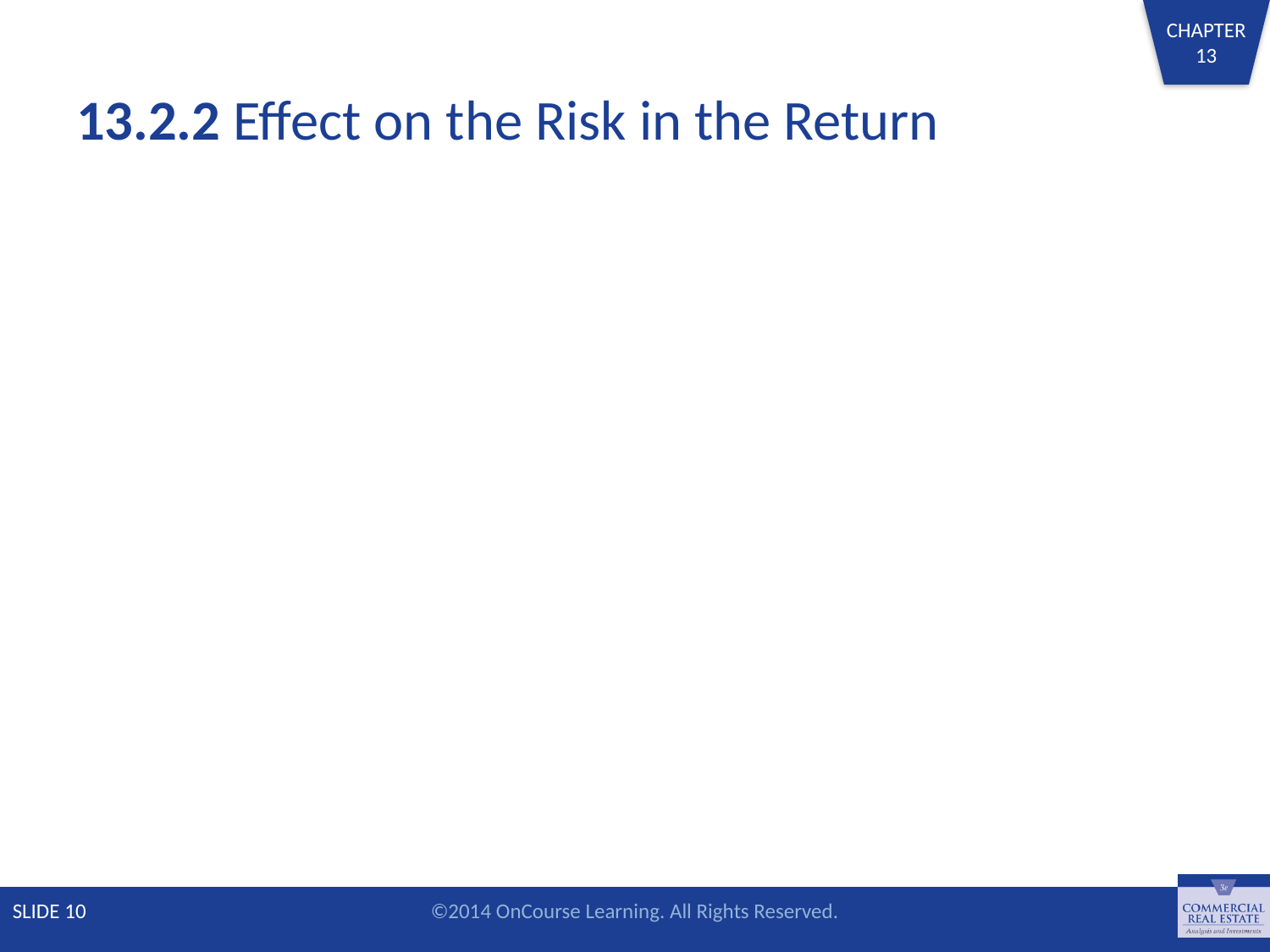

# 13.2.2 Effect on the Risk in the Return

SLIDE 10